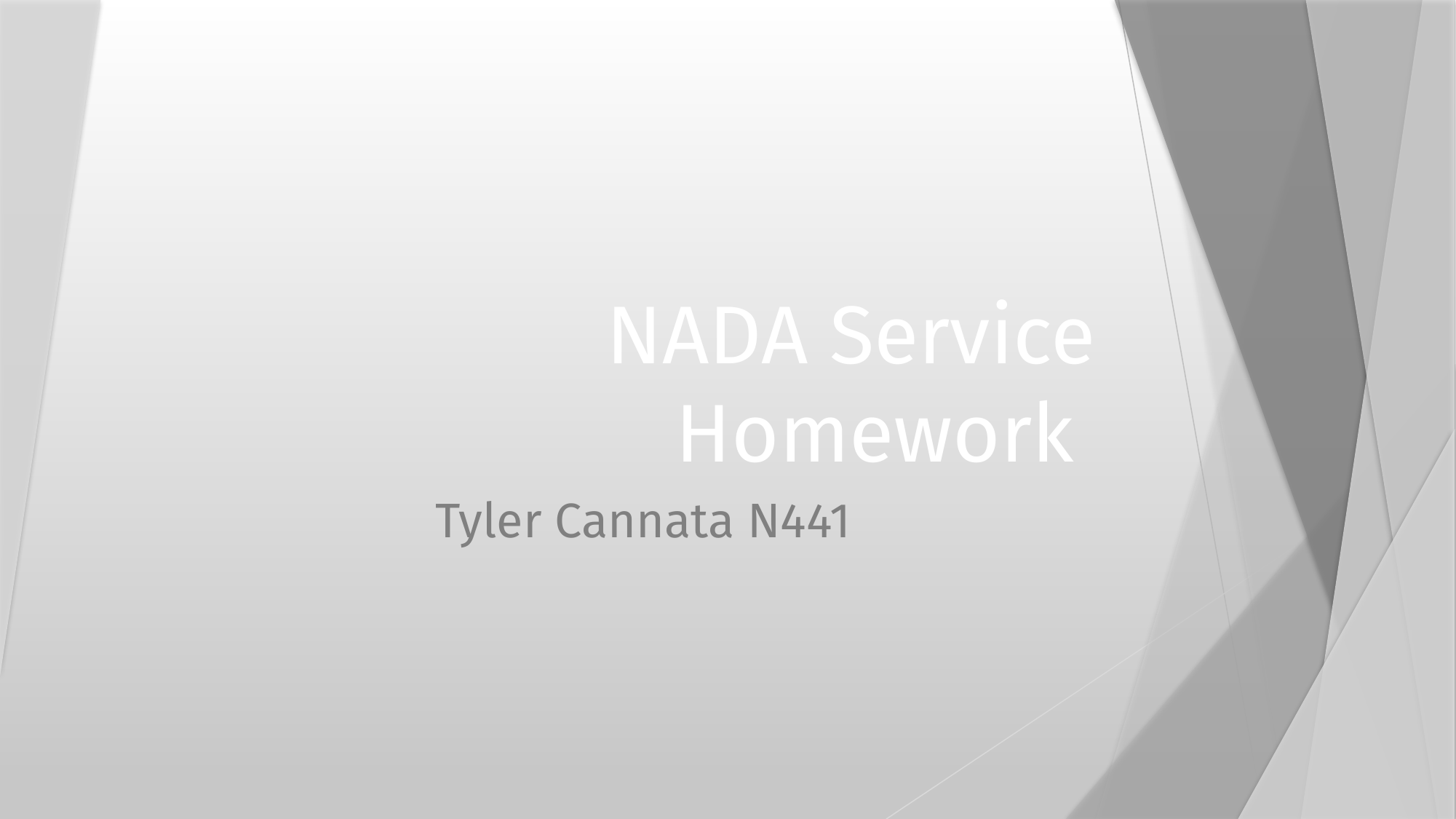

# NADA Service Homework
Tyler Cannata N441